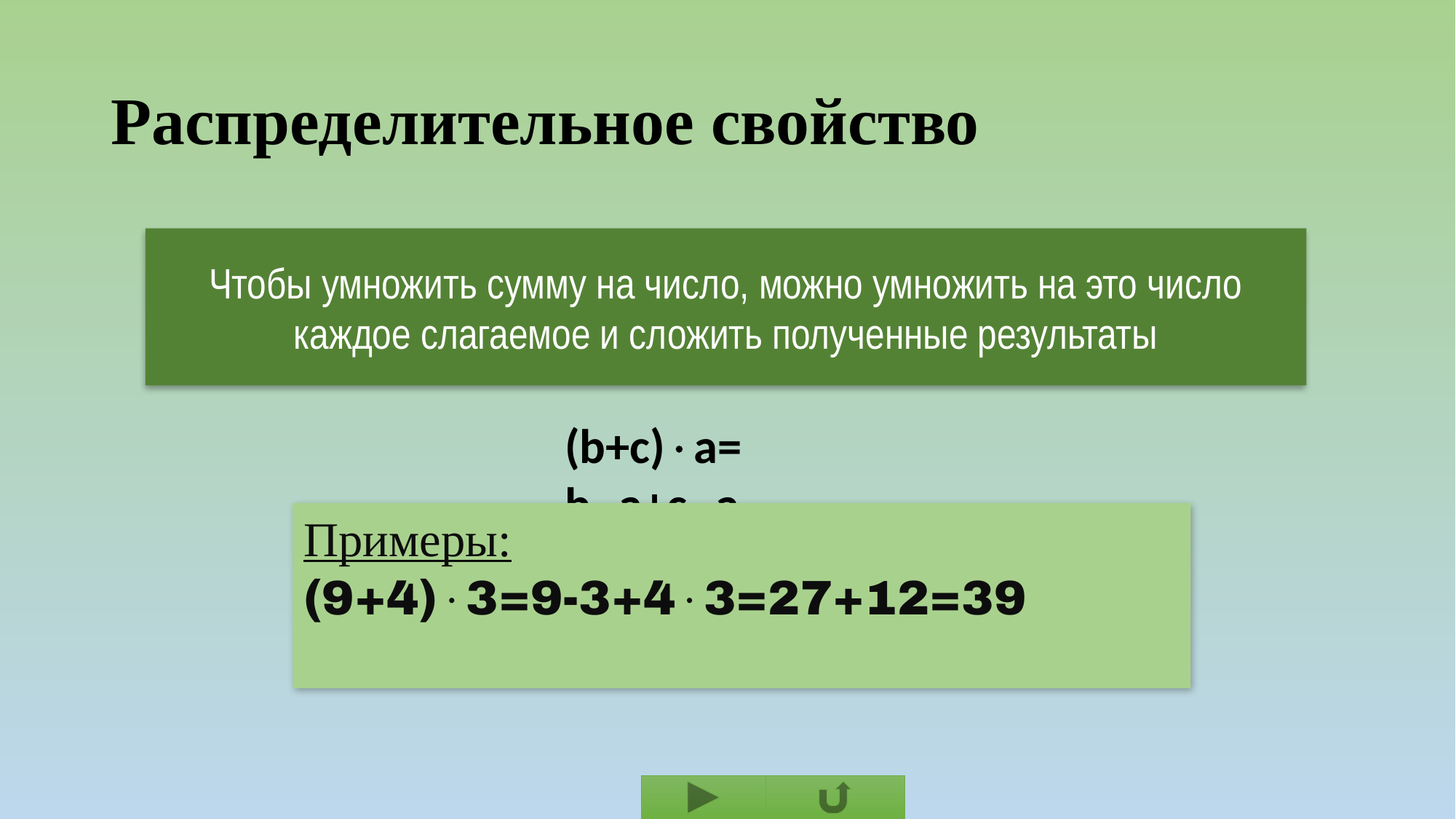

# Распределительное свойство
Чтобы умножить сумму на число, можно умножить на это число каждое слагаемое и сложить полученные результаты
(b+c)⋅a= b⋅a+c⋅a
Примеры:
(9+4)⋅3=9-3+4⋅3=27+12=39